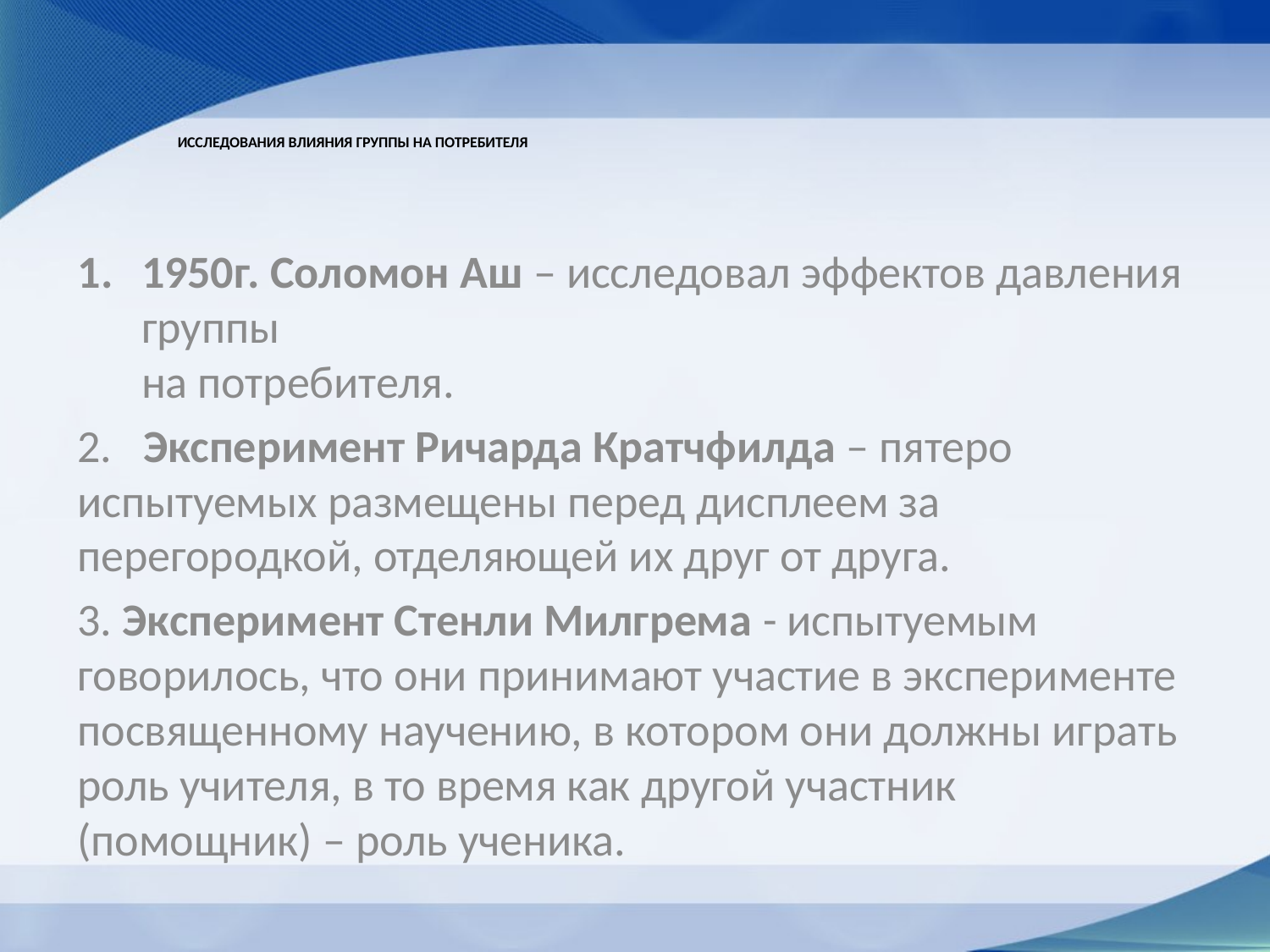

# Исследования влияния группы на потребителя
1950г. Соломон Аш – исследовал эффектов давления группы
на потребителя.
2.   Эксперимент Ричарда Кратчфилда – пятеро испытуемых размещены перед дисплеем за перегородкой, отделяющей их друг от друга.
3. Эксперимент Стенли Милгрема - испытуемым говорилось, что они принимают участие в эксперименте посвященному научению, в котором они должны играть роль учителя, в то время как другой участник (помощник) – роль ученика.